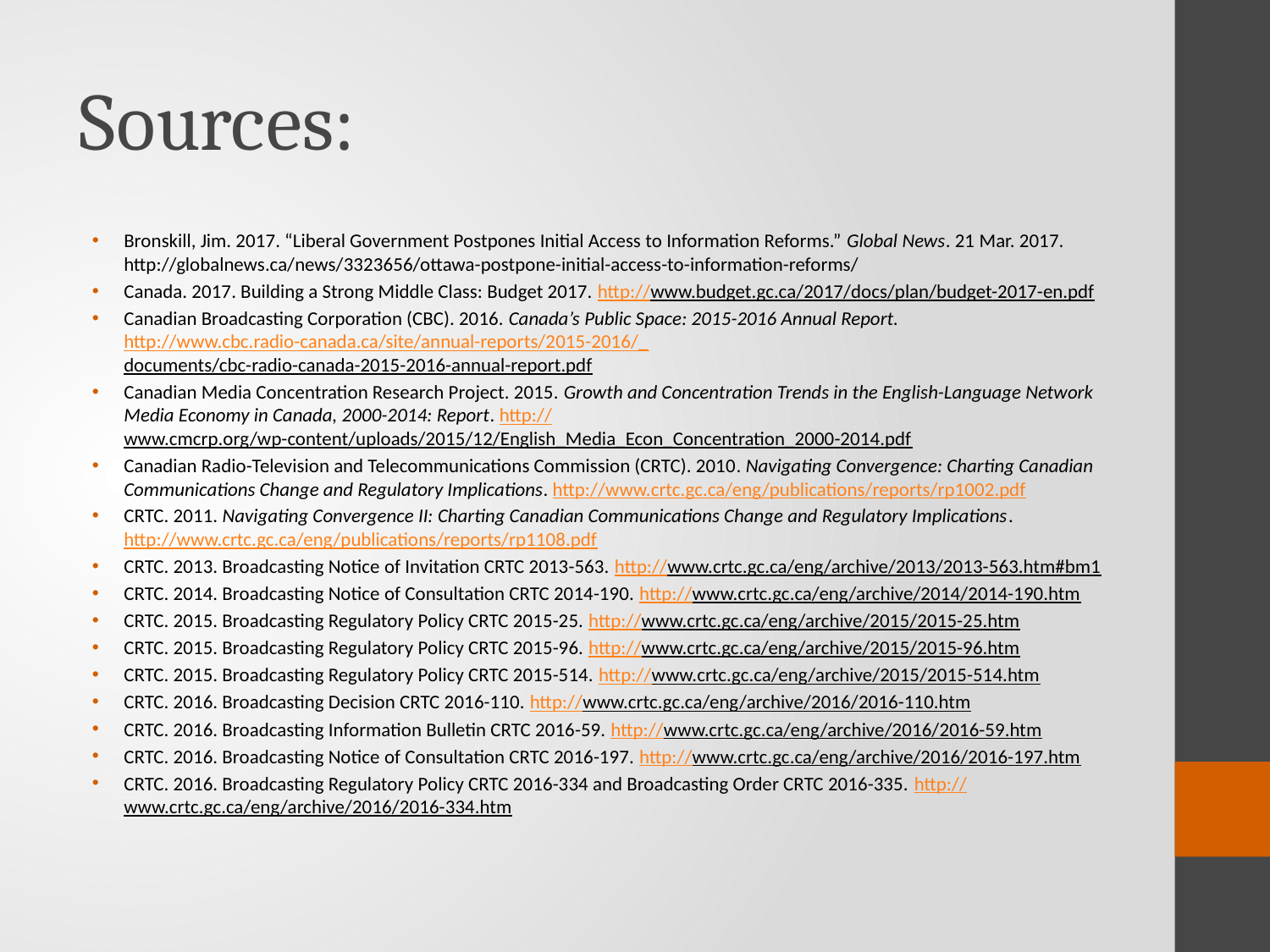

# Sources:
Bronskill, Jim. 2017. “Liberal Government Postpones Initial Access to Information Reforms.” Global News. 21 Mar. 2017. http://globalnews.ca/news/3323656/ottawa-postpone-initial-access-to-information-reforms/
Canada. 2017. Building a Strong Middle Class: Budget 2017. http://www.budget.gc.ca/2017/docs/plan/budget-2017-en.pdf
Canadian Broadcasting Corporation (CBC). 2016. Canada’s Public Space: 2015-2016 Annual Report. http://www.cbc.radio-canada.ca/site/annual-reports/2015-2016/_documents/cbc-radio-canada-2015-2016-annual-report.pdf
Canadian Media Concentration Research Project. 2015. Growth and Concentration Trends in the English-Language Network Media Economy in Canada, 2000-2014: Report. http://www.cmcrp.org/wp-content/uploads/2015/12/English_Media_Econ_Concentration_2000-2014.pdf
Canadian Radio-Television and Telecommunications Commission (CRTC). 2010. Navigating Convergence: Charting Canadian Communications Change and Regulatory Implications. http://www.crtc.gc.ca/eng/publications/reports/rp1002.pdf
CRTC. 2011. Navigating Convergence II: Charting Canadian Communications Change and Regulatory Implications. http://www.crtc.gc.ca/eng/publications/reports/rp1108.pdf
CRTC. 2013. Broadcasting Notice of Invitation CRTC 2013-563. http://www.crtc.gc.ca/eng/archive/2013/2013-563.htm#bm1
CRTC. 2014. Broadcasting Notice of Consultation CRTC 2014-190. http://www.crtc.gc.ca/eng/archive/2014/2014-190.htm
CRTC. 2015. Broadcasting Regulatory Policy CRTC 2015-25. http://www.crtc.gc.ca/eng/archive/2015/2015-25.htm
CRTC. 2015. Broadcasting Regulatory Policy CRTC 2015-96. http://www.crtc.gc.ca/eng/archive/2015/2015-96.htm
CRTC. 2015. Broadcasting Regulatory Policy CRTC 2015-514. http://www.crtc.gc.ca/eng/archive/2015/2015-514.htm
CRTC. 2016. Broadcasting Decision CRTC 2016-110. http://www.crtc.gc.ca/eng/archive/2016/2016-110.htm
CRTC. 2016. Broadcasting Information Bulletin CRTC 2016-59. http://www.crtc.gc.ca/eng/archive/2016/2016-59.htm
CRTC. 2016. Broadcasting Notice of Consultation CRTC 2016-197. http://www.crtc.gc.ca/eng/archive/2016/2016-197.htm
CRTC. 2016. Broadcasting Regulatory Policy CRTC 2016-334 and Broadcasting Order CRTC 2016-335. http://www.crtc.gc.ca/eng/archive/2016/2016-334.htm